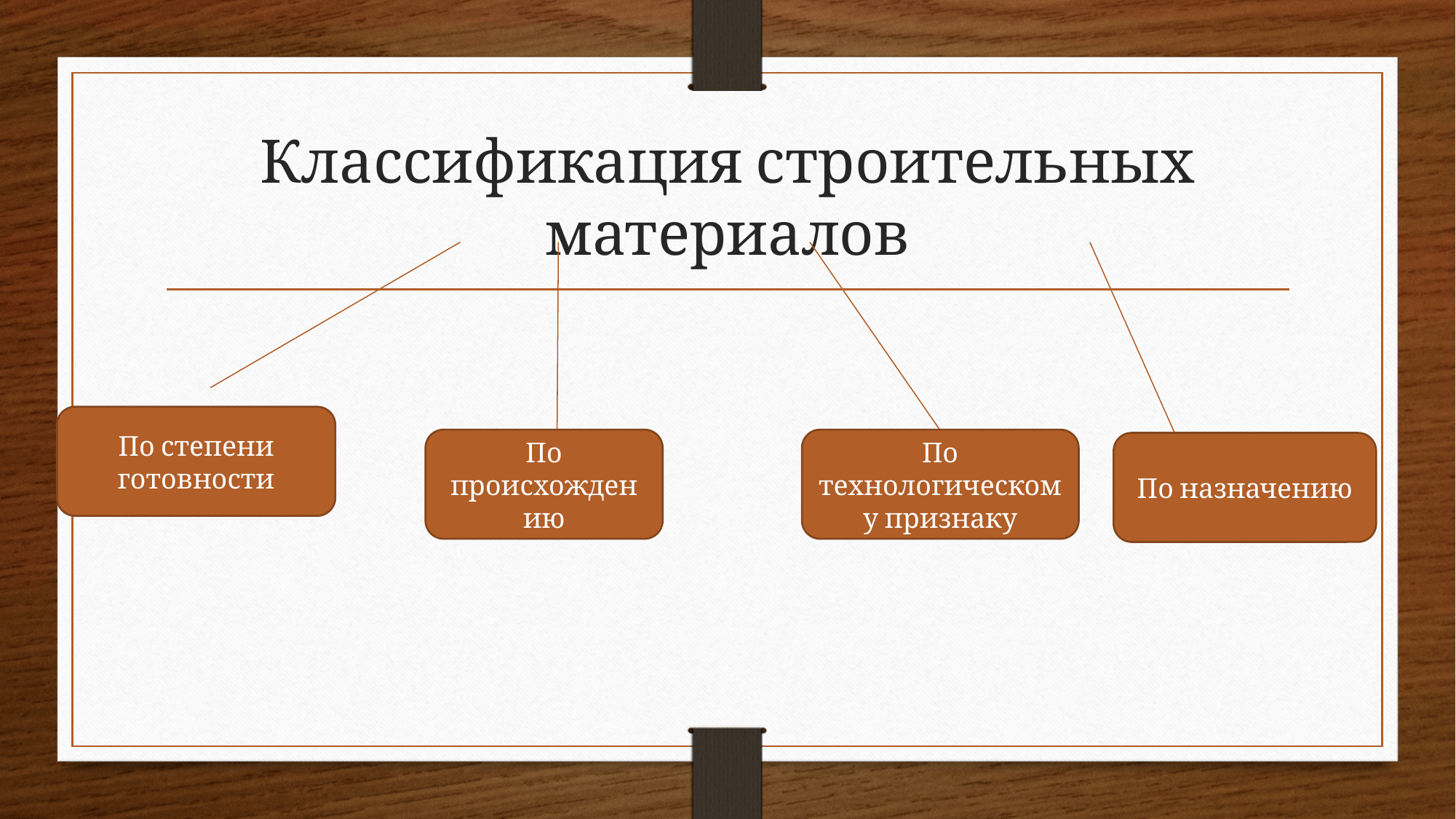

# Классификация строительных материалов
По степени готовности
По происхождению
По технологическому признаку
По назначению